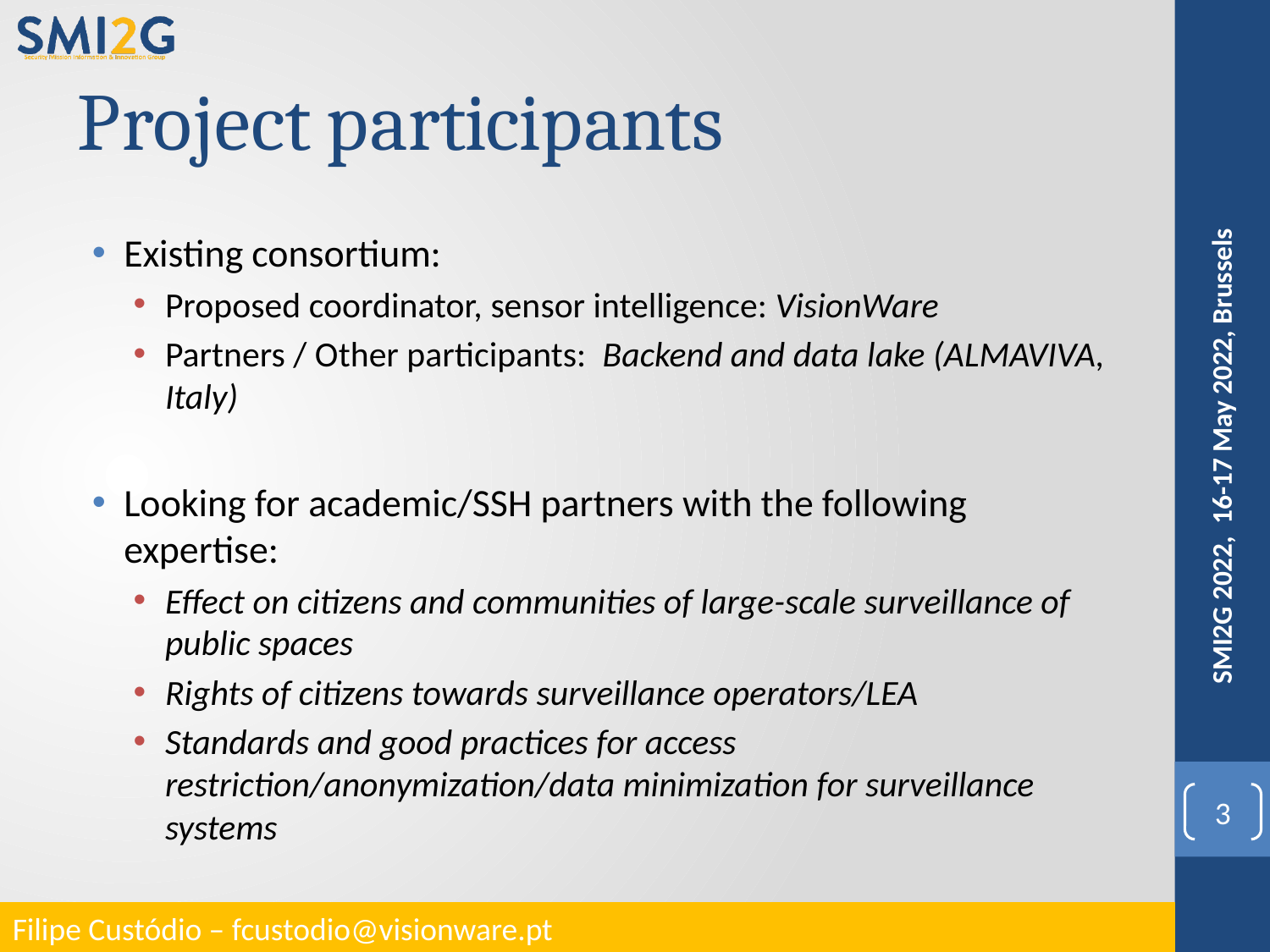

# Project participants
Existing consortium:
Proposed coordinator, sensor intelligence: VisionWare
Partners / Other participants:  Backend and data lake (ALMAVIVA, Italy)

Looking for academic/SSH partners with the following expertise:
Effect on citizens and communities of large-scale surveillance of public spaces
Rights of citizens towards surveillance operators/LEA
Standards and good practices for access restriction/anonymization/data minimization for surveillance systems
SMI2G 2022,  16-17 May 2022, Brussels
3
Filipe Custódio – fcustodio@visionware.pt